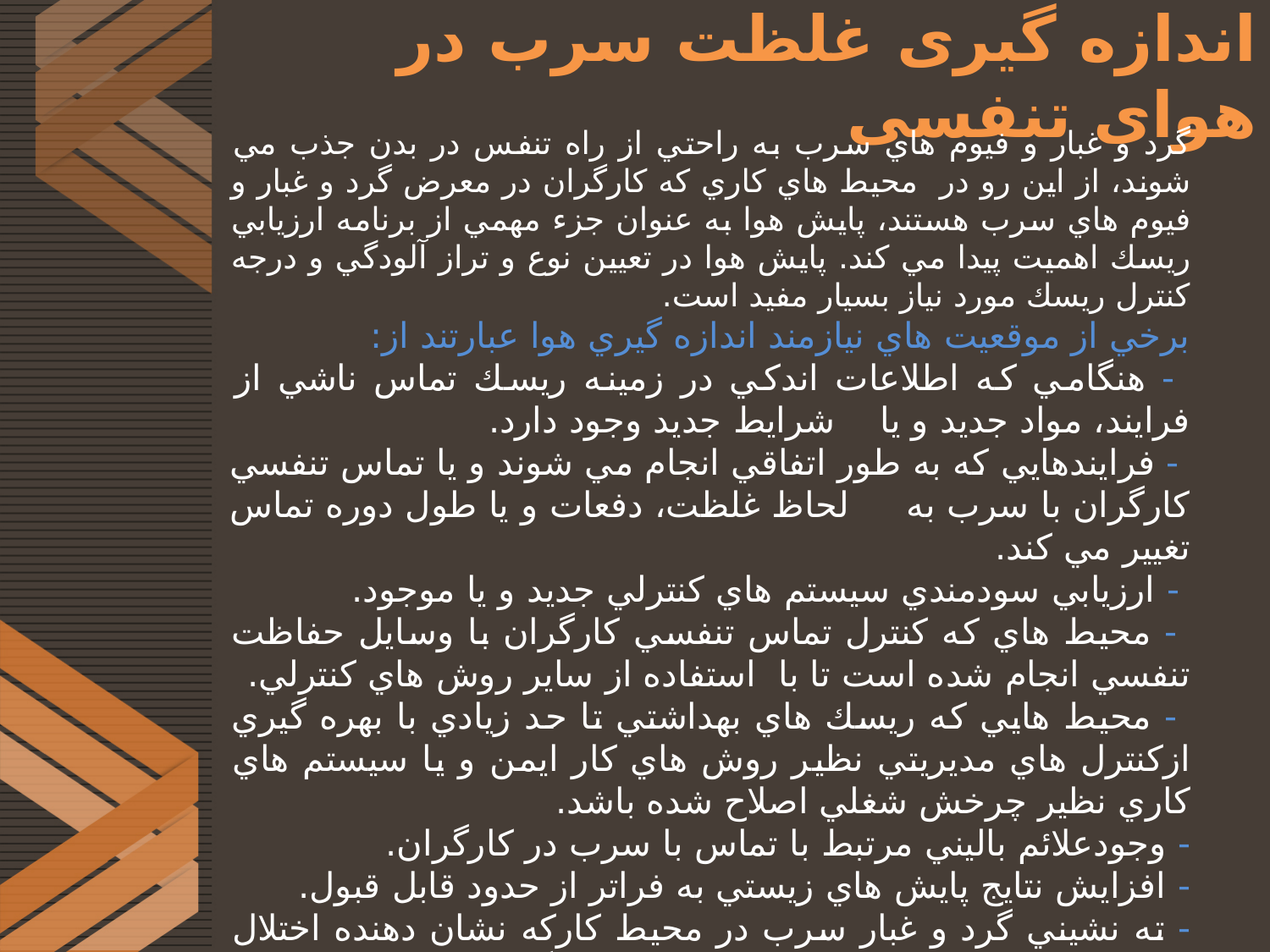

# اندازه گیری غلظت سرب در هوای تنفسی
گرد و غبار و فيوم هاي سرب به راحتي از راه تنفس در بدن جذب مي شوند، از اين رو در  محيط هاي كاري كه كارگران در معرض گرد و غبار و فيوم هاي سرب هستند، پايش هوا به عنوان جزء مهمي از برنامه ارزيابي ريسك اهميت پيدا مي كند. پايش هوا در تعيين نوع و تراز آلودگي و درجه كنترل ريسك مورد نياز بسيار مفيد است.
برخي از موقعيت هاي نيازمند اندازه گيري هوا عبارتند از:
 - هنگامي كه اطلاعات اندكي در زمينه ريسك تماس ناشي از فرايند، مواد جديد و يا    شرايط جديد وجود دارد.
 - فرايندهايي كه به طور اتفاقي انجام مي شوند و يا تماس تنفسي كارگران با سرب به     لحاظ غلظت، دفعات و يا طول دوره تماس تغيير مي كند.
 - ارزيابي سودمندي سيستم هاي كنترلي جديد و يا موجود.
 - محيط هاي كه كنترل تماس تنفسي كارگران با وسايل حفاظت تنفسي انجام شده است تا با  استفاده از ساير روش هاي كنترلي.
 - محيط هايي كه ريسك هاي بهداشتي تا حد زيادي با بهره گيري ازكنترل هاي مديريتي نظير روش هاي كار ايمن و يا سيستم هاي كاري نظير چرخش شغلي اصلاح شده باشد.
- وجودعلائم باليني مرتبط با تماس با سرب در كارگران.
- افزايش نتايج پايش هاي زيستي به فراتر از حدود قابل قبول.
- ته نشيني گرد و غبار سرب در محيط كاركه نشان دهنده اختلال در عملکرد سيستم هاي  كنترلي به واسطه نگهداري ضعيف باشند.
- انجام اصلاحات فرايندي و يا تغيير در روش هاي كار كه بر تماس تنفسي كارگران تأثير گذار هستند.